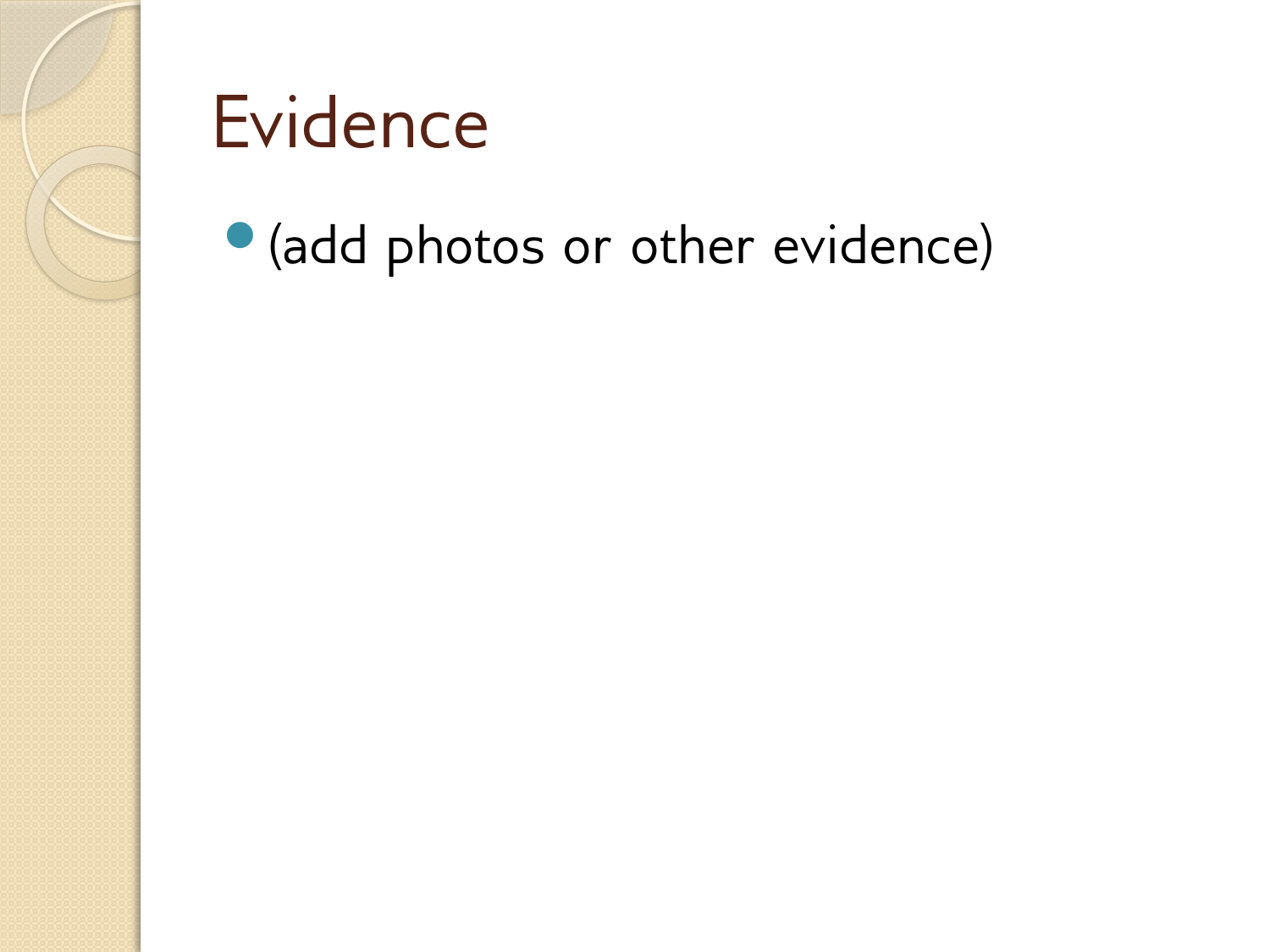

# Evidence
(add photos or other evidence)